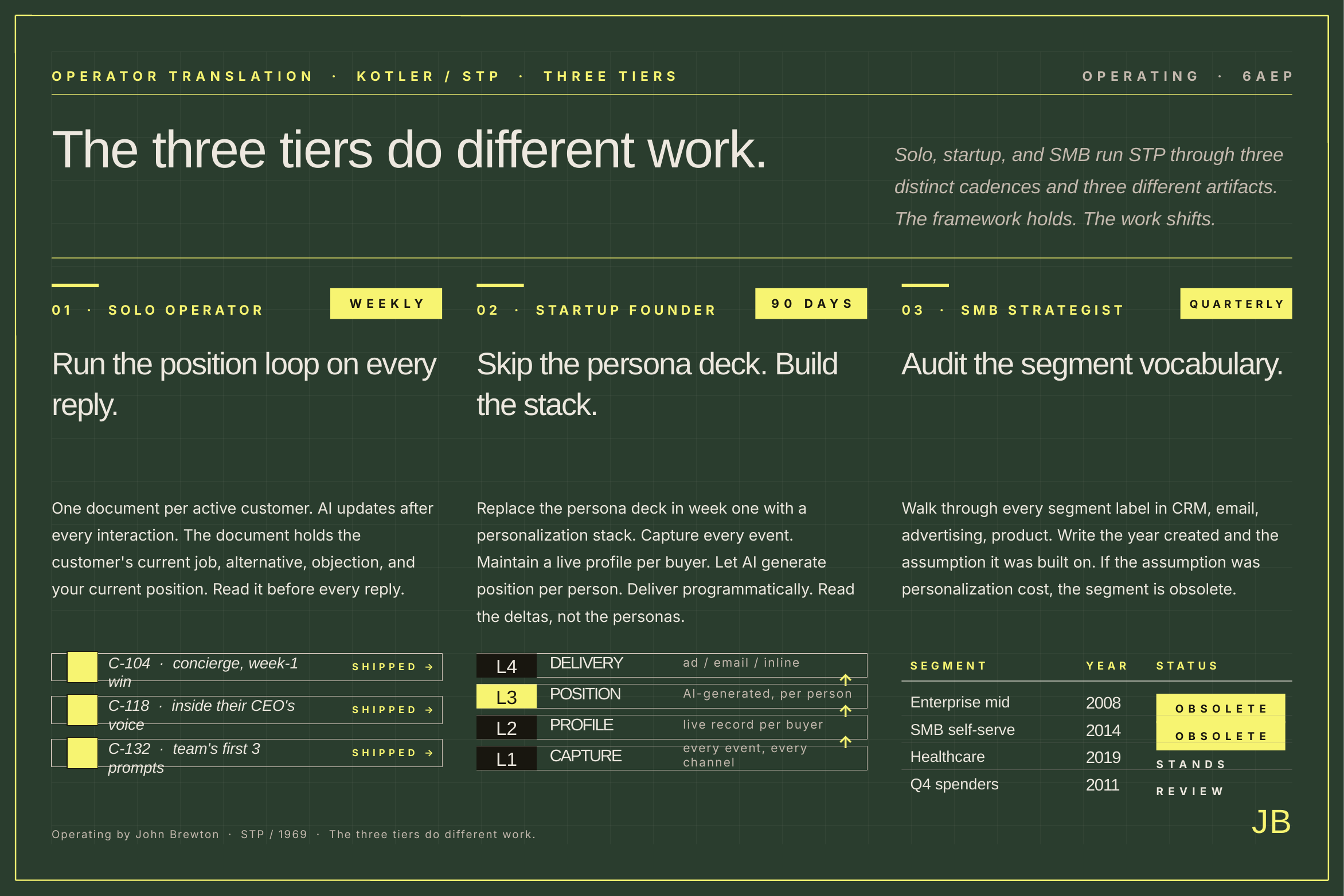

OPERATOR TRANSLATION  ·  KOTLER / STP  ·  THREE TIERS
OPERATING  ·  6AEP

The three tiers do different work.
Solo, startup, and SMB run STP through three distinct cadences and three different artifacts. The framework holds. The work shifts.

WEEKLY

90 DAYS

QUARTERLY
01  ·  SOLO OPERATOR
02  ·  STARTUP FOUNDER
03  ·  SMB STRATEGIST

Run the position loop on every reply.
Skip the persona deck. Build the stack.
Audit the segment vocabulary.

One document per active customer. AI updates after every interaction. The document holds the customer's current job, alternative, objection, and your current position. Read it before every reply.
Replace the persona deck in week one with a personalization stack. Capture every event. Maintain a live profile per buyer. Let AI generate position per person. Deliver programmatically. Read the deltas, not the personas.
Walk through every segment label in CRM, email, advertising, product. Write the year created and the assumption it was built on. If the assumption was personalization cost, the segment is obsolete.

DELIVERY
ad / email / inline

L4
SEGMENT
YEAR
STATUS
C-104  ·  concierge, week-1 win
SHIPPED →
↑
POSITION
AI-generated, per person

L3
Enterprise mid
2008

OBSOLETE

C-118  ·  inside their CEO's voice
SHIPPED →
↑
PROFILE
live record per buyer

L2
SMB self-serve
2014

OBSOLETE
↑

C-132  ·  team's first 3 prompts
CAPTURE
every event, every channel
SHIPPED →

L1
Healthcare
2019
STANDS

Q4 spenders
2011
REVIEW

JB
Operating by John Brewton  ·  STP / 1969  ·  The three tiers do different work.